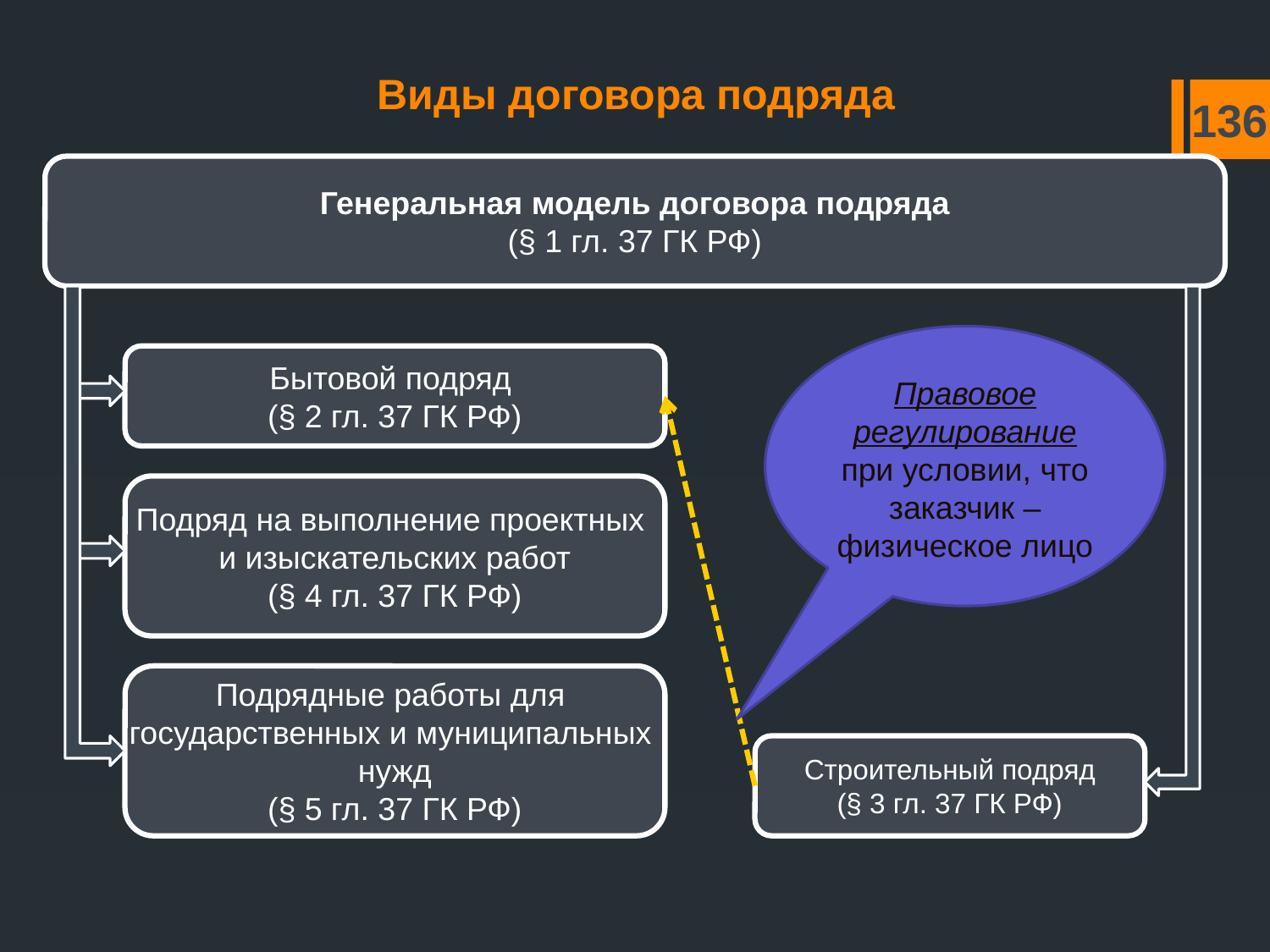

# Виды договора подряда
136
Генеральная модель договора подряда
(§ 1 гл. 37 ГК РФ)
Правовое регулирование
при условии, что заказчик – физическое лицо

Бытовой подряд
(§ 2 гл. 37 ГК РФ)

Подряд на выполнение проектных
и изыскательских работ
(§ 4 гл. 37 ГК РФ)

Подрядные работы для
государственных и муниципальных
нужд
(§ 5 гл. 37 ГК РФ)

Строительный подряд
(§ 3 гл. 37 ГК РФ)